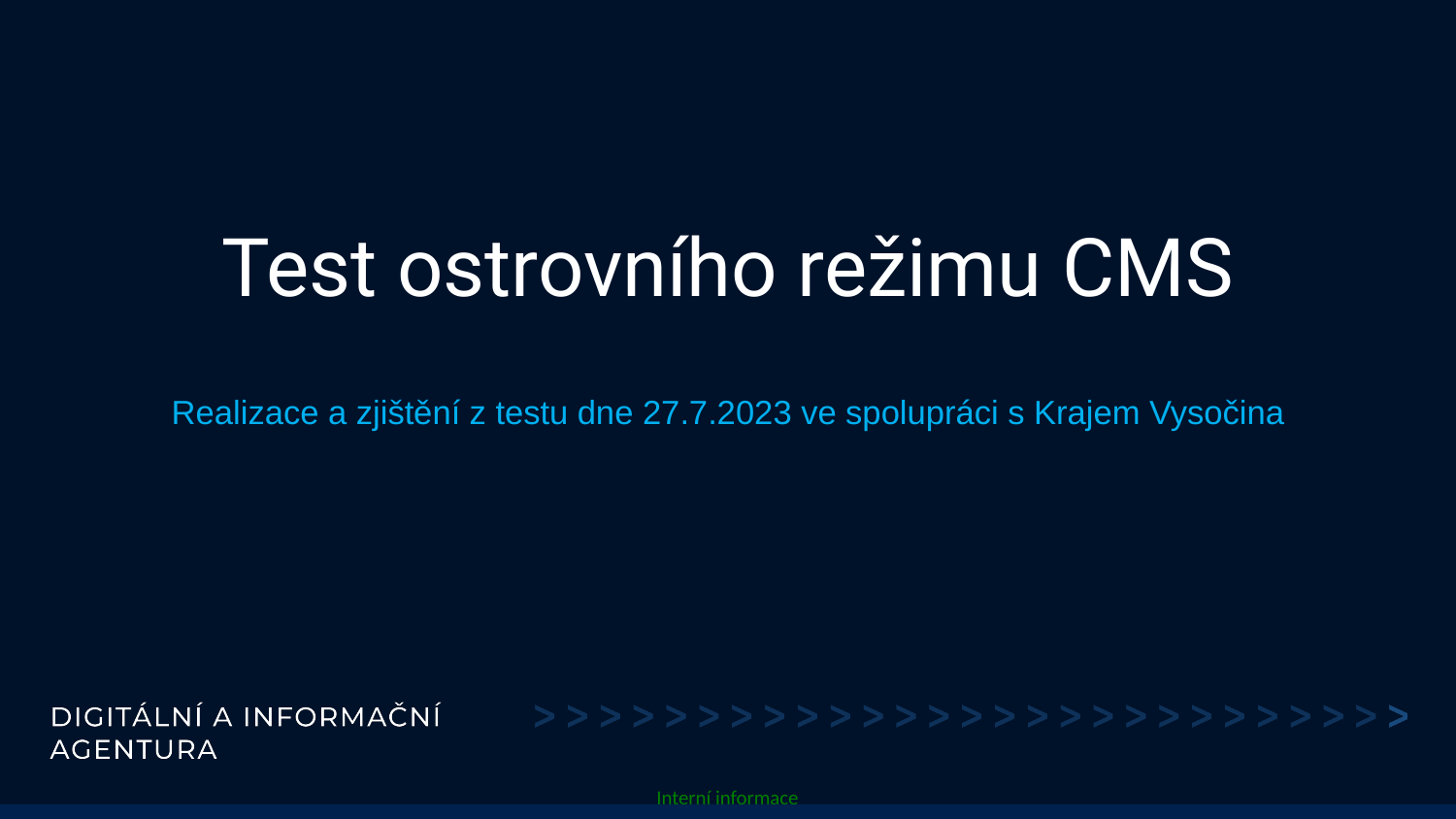

# Test ostrovního režimu CMS
Realizace a zjištění z testu dne 27.7.2023 ve spolupráci s Krajem Vysočina